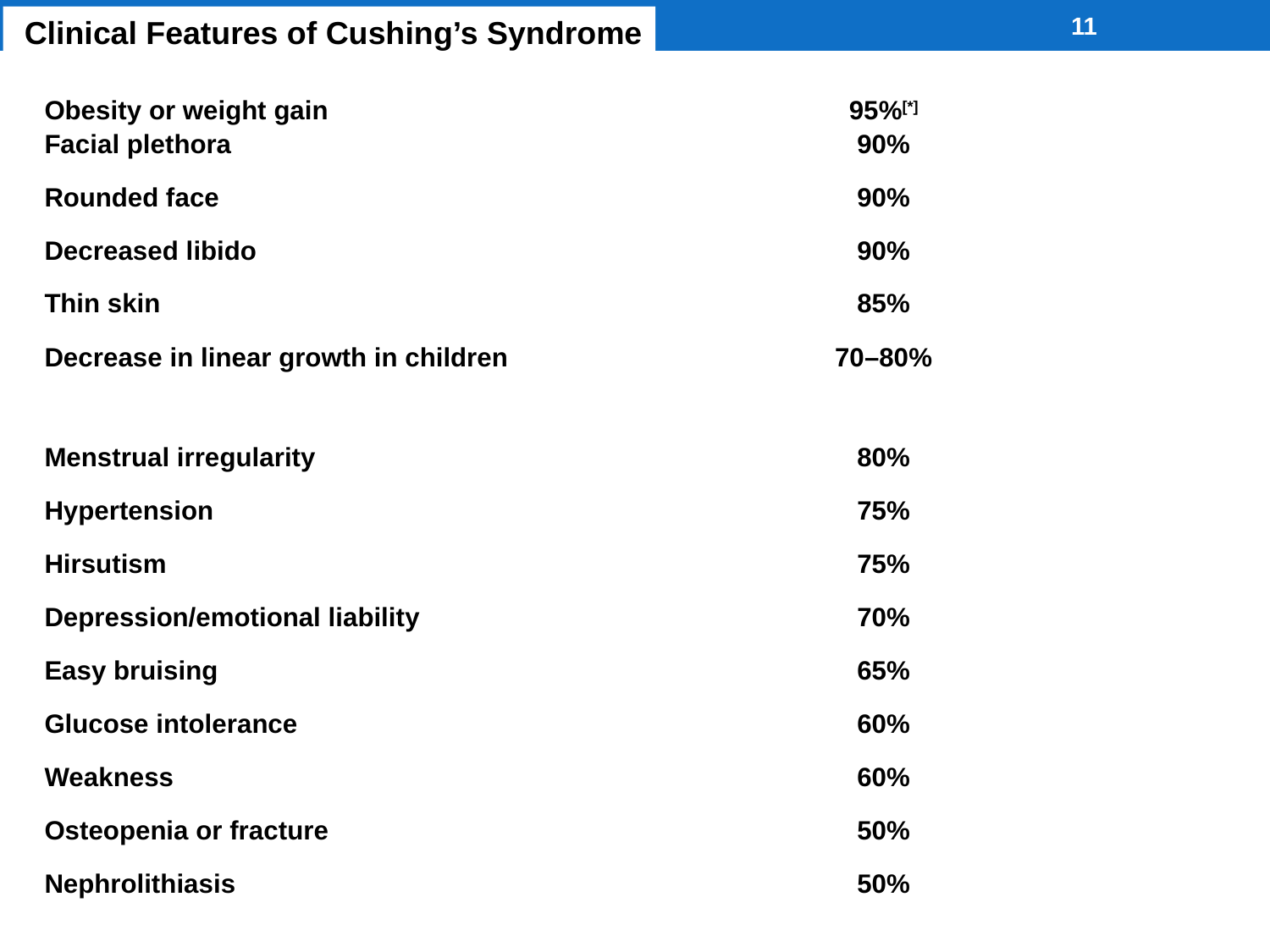

11
 Clinical Features of Cushing’s Syndrome
| Obesity or weight gain | 95%[\*] |
| --- | --- |
| Facial plethora | 90% |
| Rounded face | 90% |
| Decreased libido | 90% |
| Thin skin | 85% |
| Decrease in linear growth in children | 70–80% |
| Menstrual irregularity | 80% |
| Hypertension | 75% |
| Hirsutism | 75% |
| Depression/emotional liability | 70% |
| Easy bruising | 65% |
| Glucose intolerance | 60% |
| Weakness | 60% |
| Osteopenia or fracture | 50% |
| Nephrolithiasis | 50% |